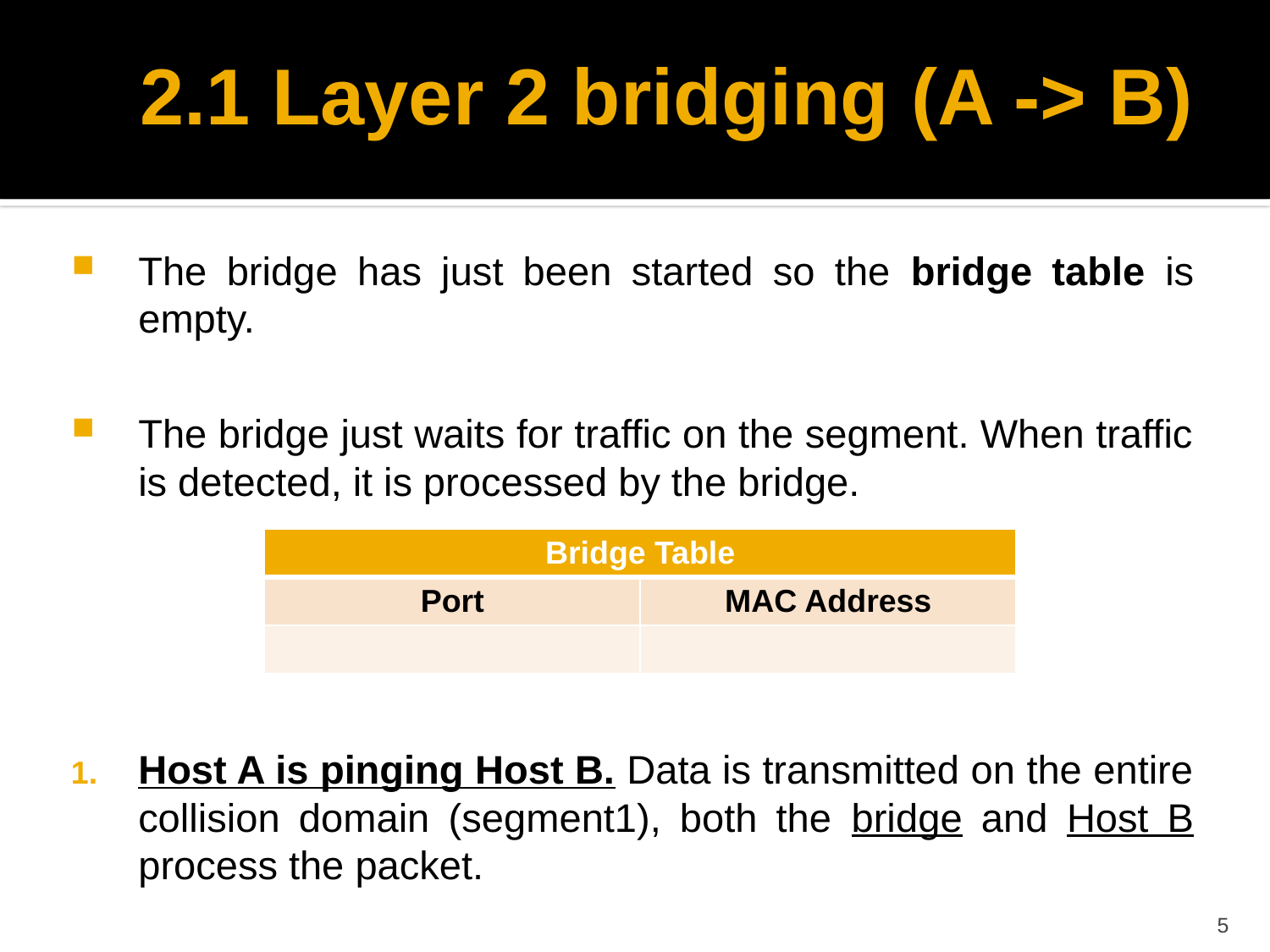

# 2.1 Layer 2 bridging (A -> B)
The bridge has just been started so the bridge table is empty.

The bridge just waits for traffic on the segment. When traffic is detected, it is processed by the bridge.

Host A is pinging Host B. Data is transmitted on the entire collision domain (segment1), both the bridge and Host B process the packet.
| Bridge Table |  |
| --- | --- |
| Port | MAC Address |
|  |  |
5